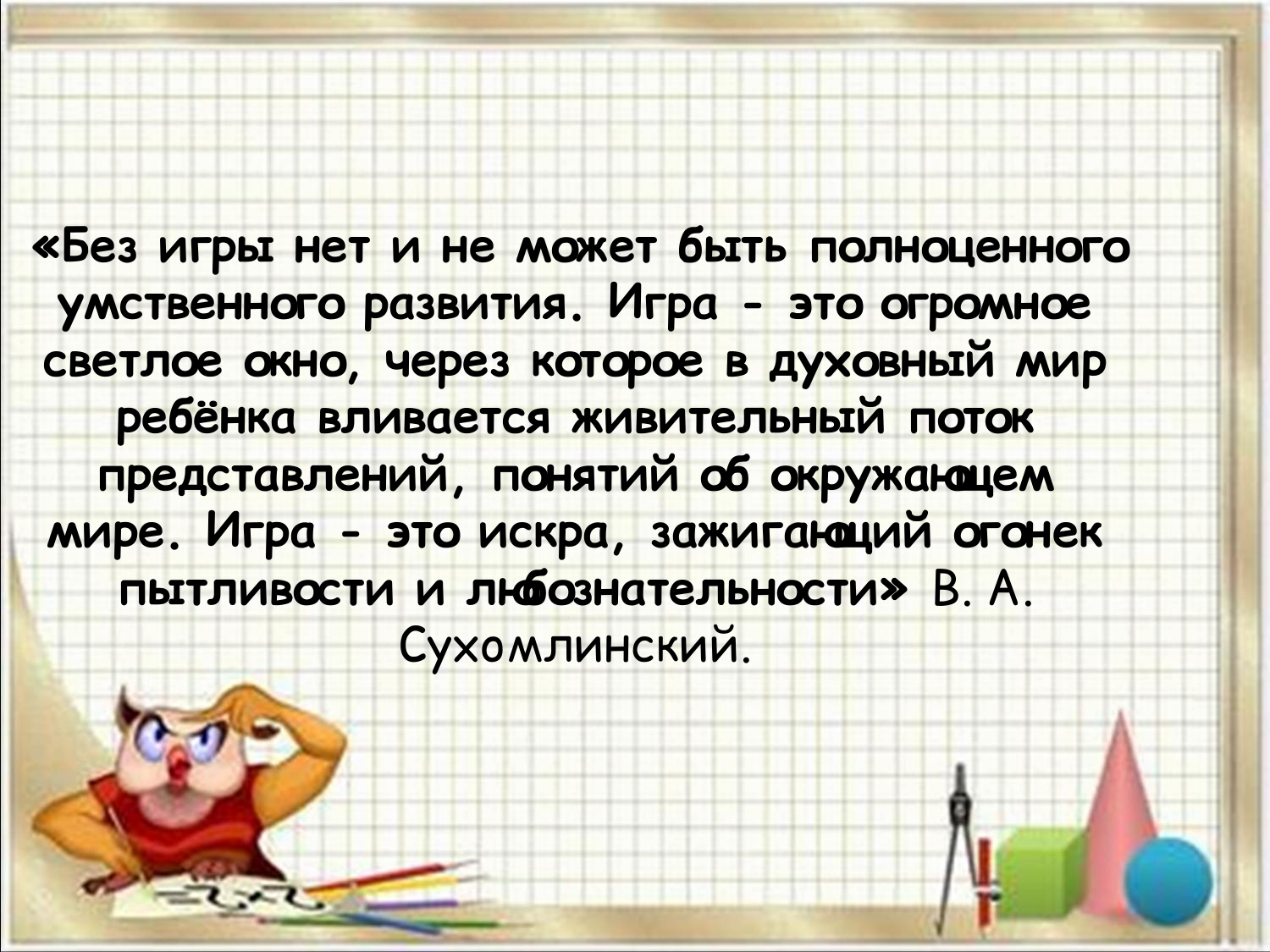

# «Без игры нет и не может быть полноценного умственного развития. Игра - это огромное светлое окно, через которое в духовный мир ребёнка вливается живительный поток представлений, понятий об окружающем мире. Игра - это искра, зажигающий огонек пытливости и любознательности» В. А. Сухомлинский.